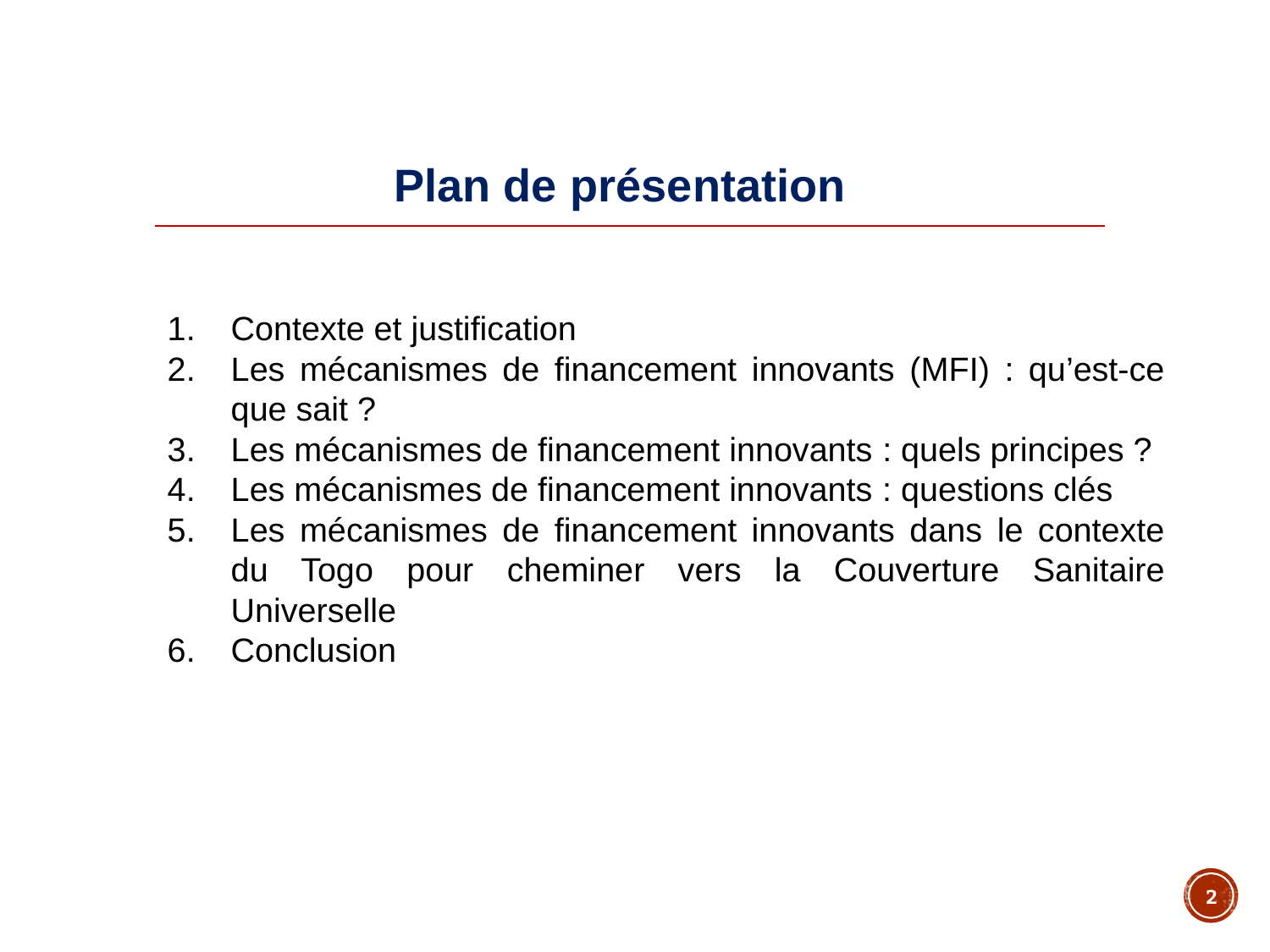

# Plan de présentation
Contexte et justification
Les mécanismes de financement innovants (MFI) : qu’est-ce que sait ?
Les mécanismes de financement innovants : quels principes ?
Les mécanismes de financement innovants : questions clés
Les mécanismes de financement innovants dans le contexte du Togo pour cheminer vers la Couverture Sanitaire Universelle
Conclusion
2